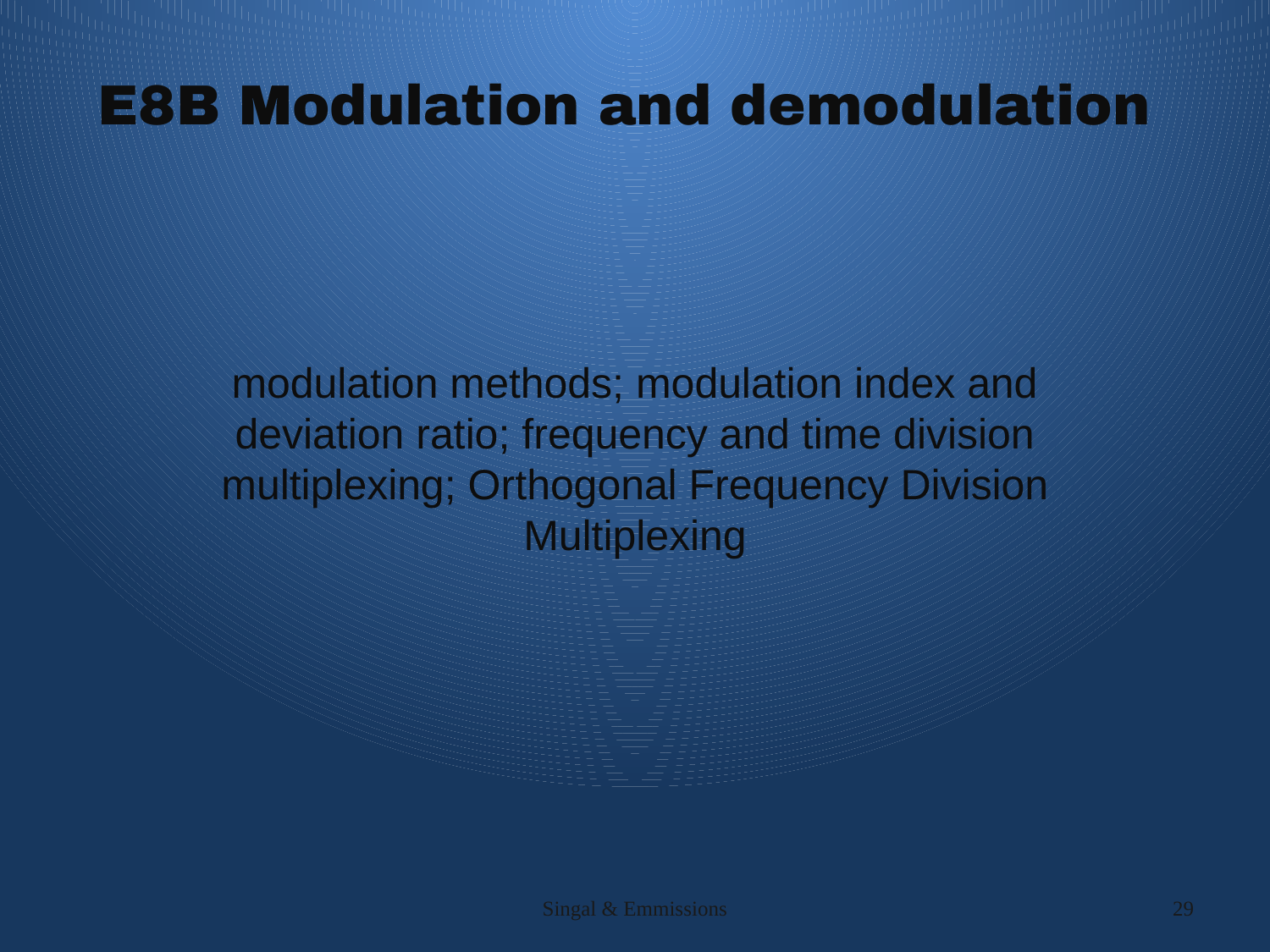

# E8B Modulation and demodulation
modulation methods; modulation index and deviation ratio; frequency and time division multiplexing; Orthogonal Frequency Division Multiplexing

Singal & Emmissions
29